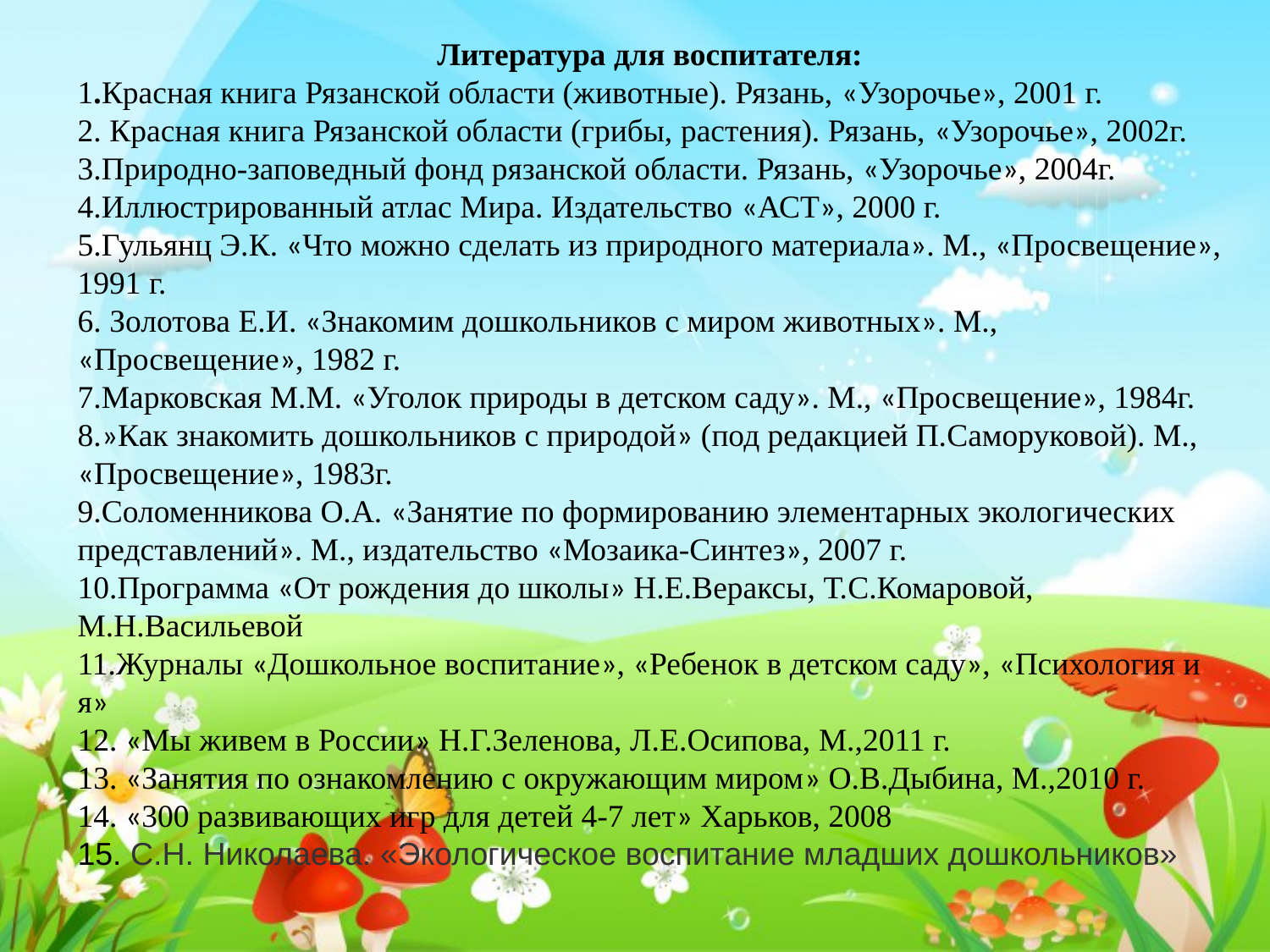

Литература для воспитателя:
1.Красная книга Рязанской области (животные). Рязань, «Узорочье», 2001 г.
2. Красная книга Рязанской области (грибы, растения). Рязань, «Узорочье», 2002г.
3.Природно-заповедный фонд рязанской области. Рязань, «Узорочье», 2004г.
4.Иллюстрированный атлас Мира. Издательство «АСТ», 2000 г.
5.Гульянц Э.К. «Что можно сделать из природного материала». М., «Просвещение», 1991 г.
6. Золотова Е.И. «Знакомим дошкольников с миром животных». М., «Просвещение», 1982 г.
7.Марковская М.М. «Уголок природы в детском саду». М., «Просвещение», 1984г.
8.»Как знакомить дошкольников с природой» (под редакцией П.Саморуковой). М., «Просвещение», 1983г.
9.Соломенникова О.А. «Занятие по формированию элементарных экологических представлений». М., издательство «Мозаика-Синтез», 2007 г.
10.Программа «От рождения до школы» Н.Е.Вераксы, Т.С.Комаровой, М.Н.Васильевой
11.Журналы «Дошкольное воспитание», «Ребенок в детском саду», «Психология и я»
12. «Мы живем в России» Н.Г.Зеленова, Л.Е.Осипова, М.,2011 г.
13. «Занятия по ознакомлению с окружающим миром» О.В.Дыбина, М.,2010 г.
14. «300 развивающих игр для детей 4-7 лет» Харьков, 2008
15. С.Н. Николаева. «Экологическое воспитание младших дошкольников»